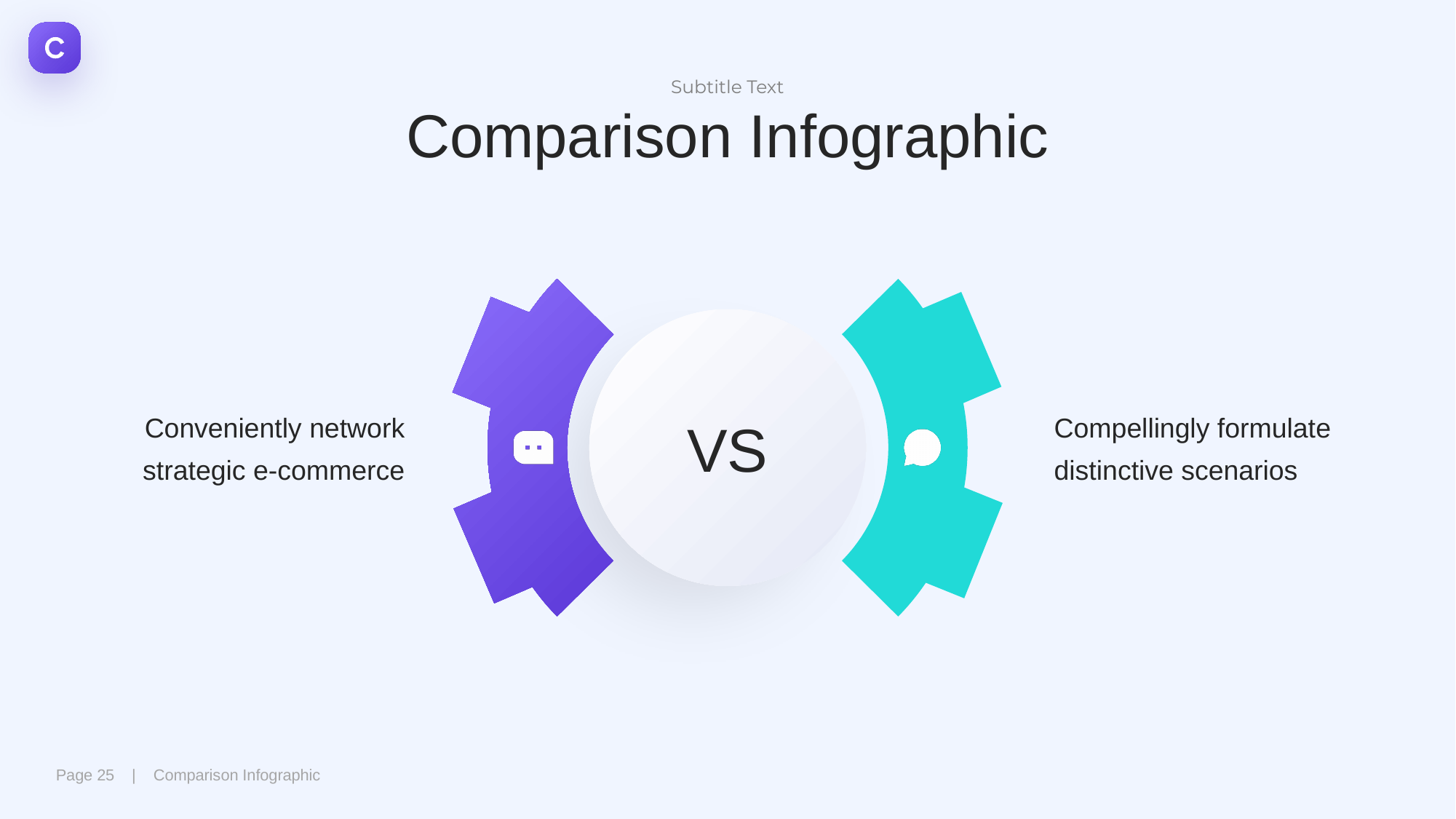

Subtitle Text
Comparison Infographic

VS
Conveniently network strategic e-commerce
Compellingly formulate distinctive scenarios